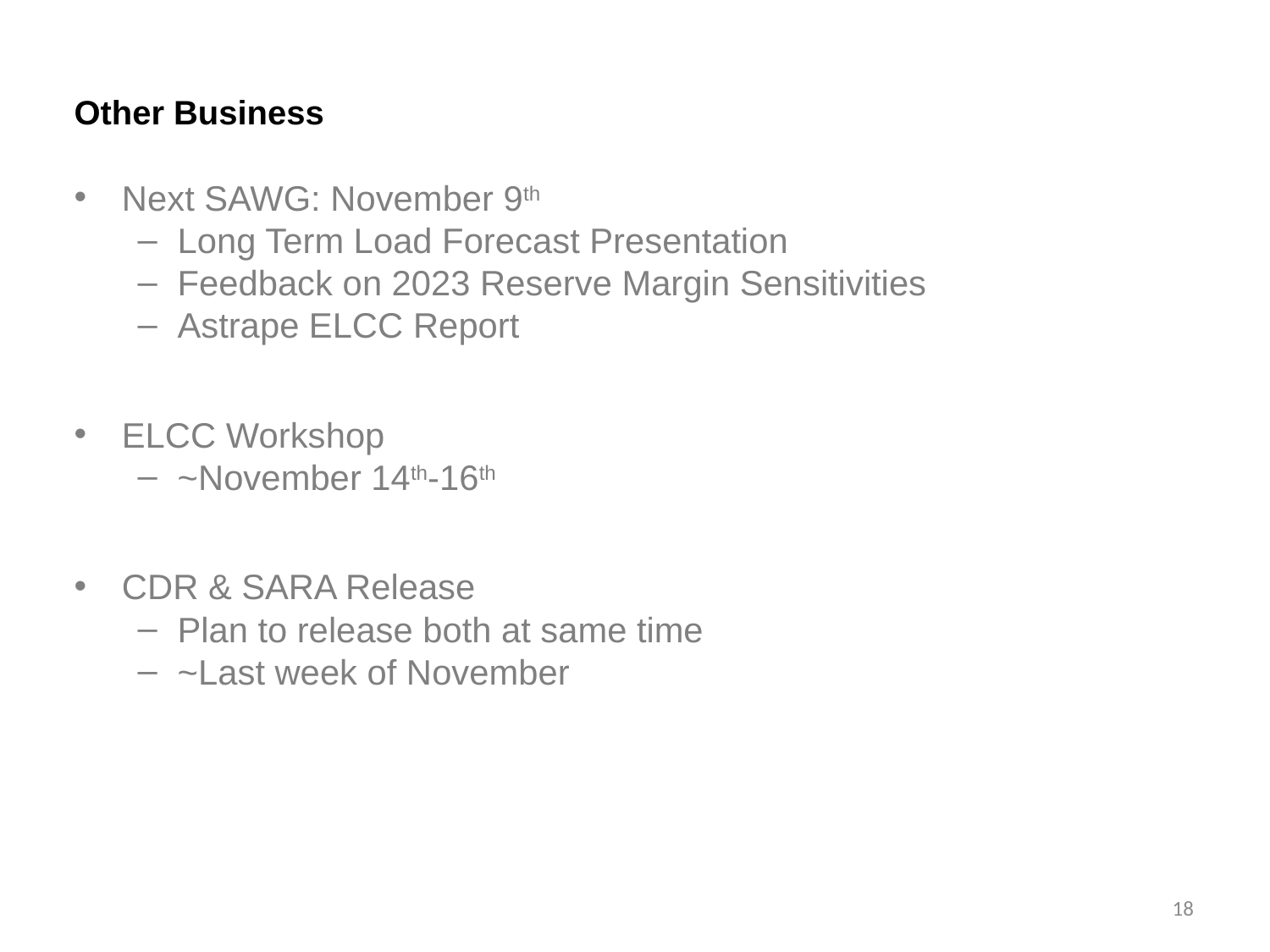

# Other Business

Next SAWG: November 9th
Long Term Load Forecast Presentation
Feedback on 2023 Reserve Margin Sensitivities
Astrape ELCC Report

ELCC Workshop
~November 14th-16th

CDR & SARA Release
Plan to release both at same time
~Last week of November

18